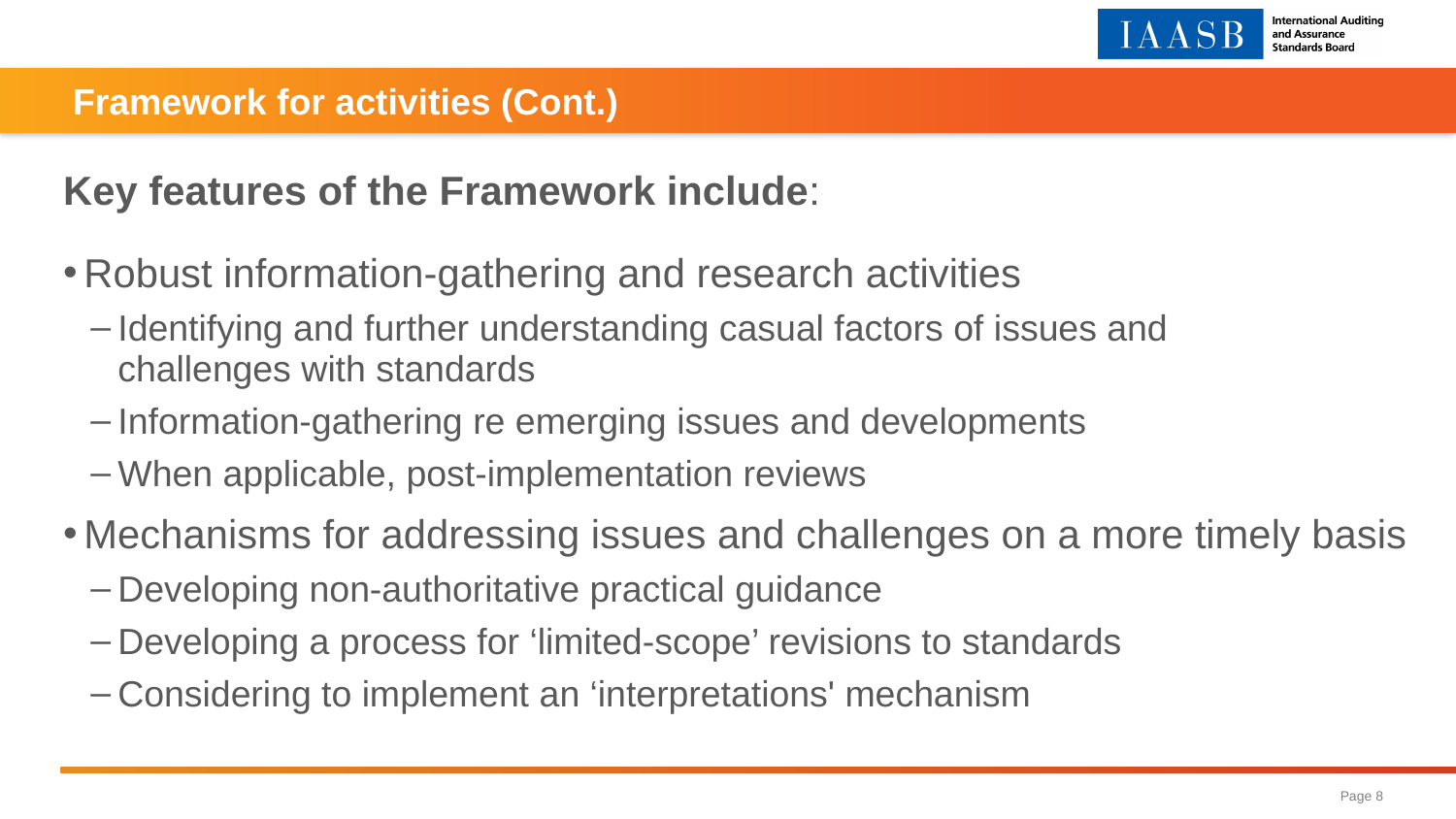

# Framework for activities (Cont.)
Key features of the Framework include:
Robust information-gathering and research activities
Identifying and further understanding casual factors of issues and
challenges with standards
Information-gathering re emerging issues and developments
When applicable, post-implementation reviews
Mechanisms for addressing issues and challenges on a more timely basis
Developing non-authoritative practical guidance
Developing a process for ‘limited-scope’ revisions to standards
Considering to implement an ‘interpretations' mechanism
Page 8